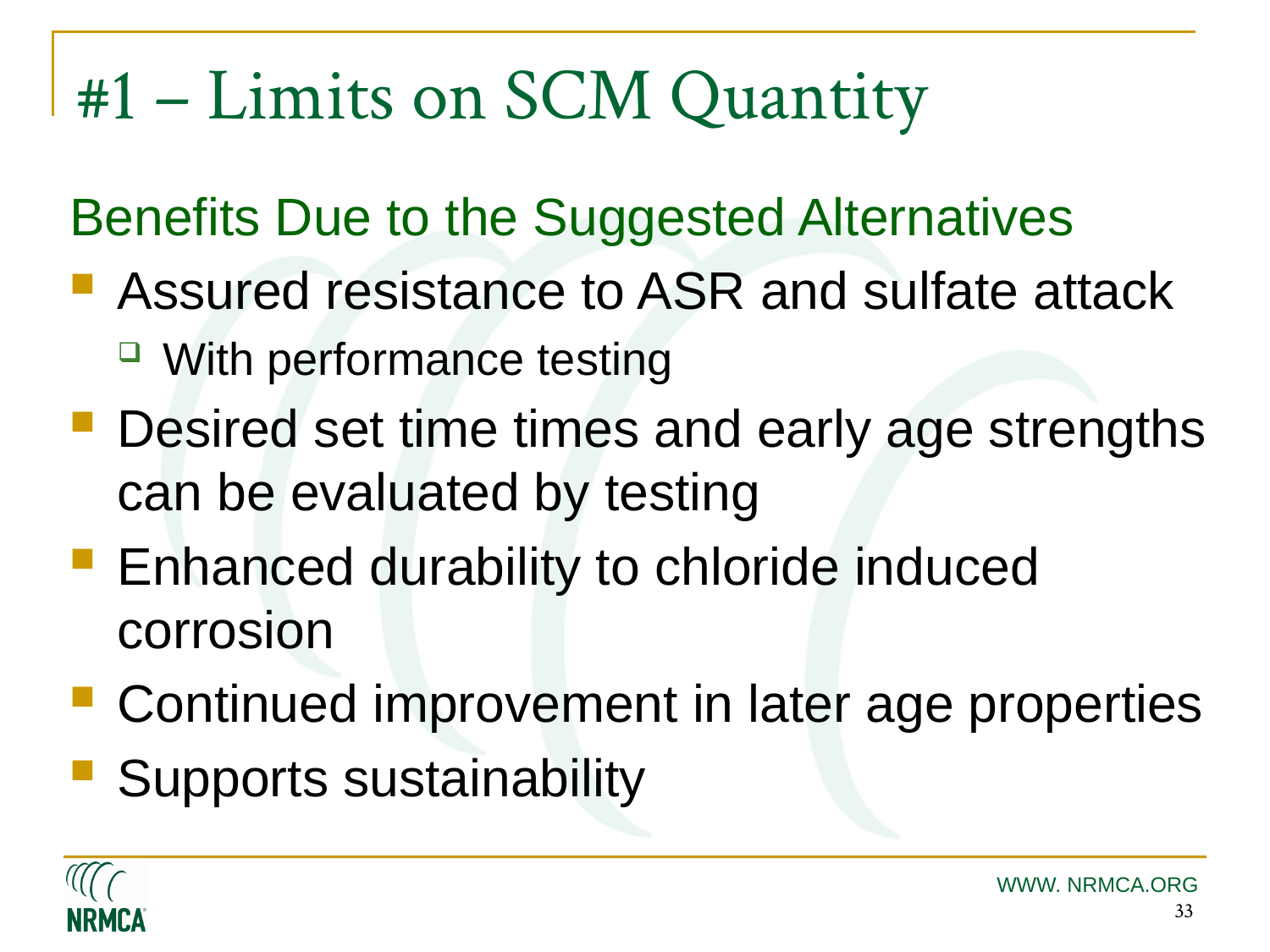

# #1 – Limits on SCM Quantity
Benefits Due to the Suggested Alternatives
Assured resistance to ASR and sulfate attack
With performance testing
Desired set time times and early age strengths can be evaluated by testing
Enhanced durability to chloride induced corrosion
Continued improvement in later age properties
Supports sustainability

33